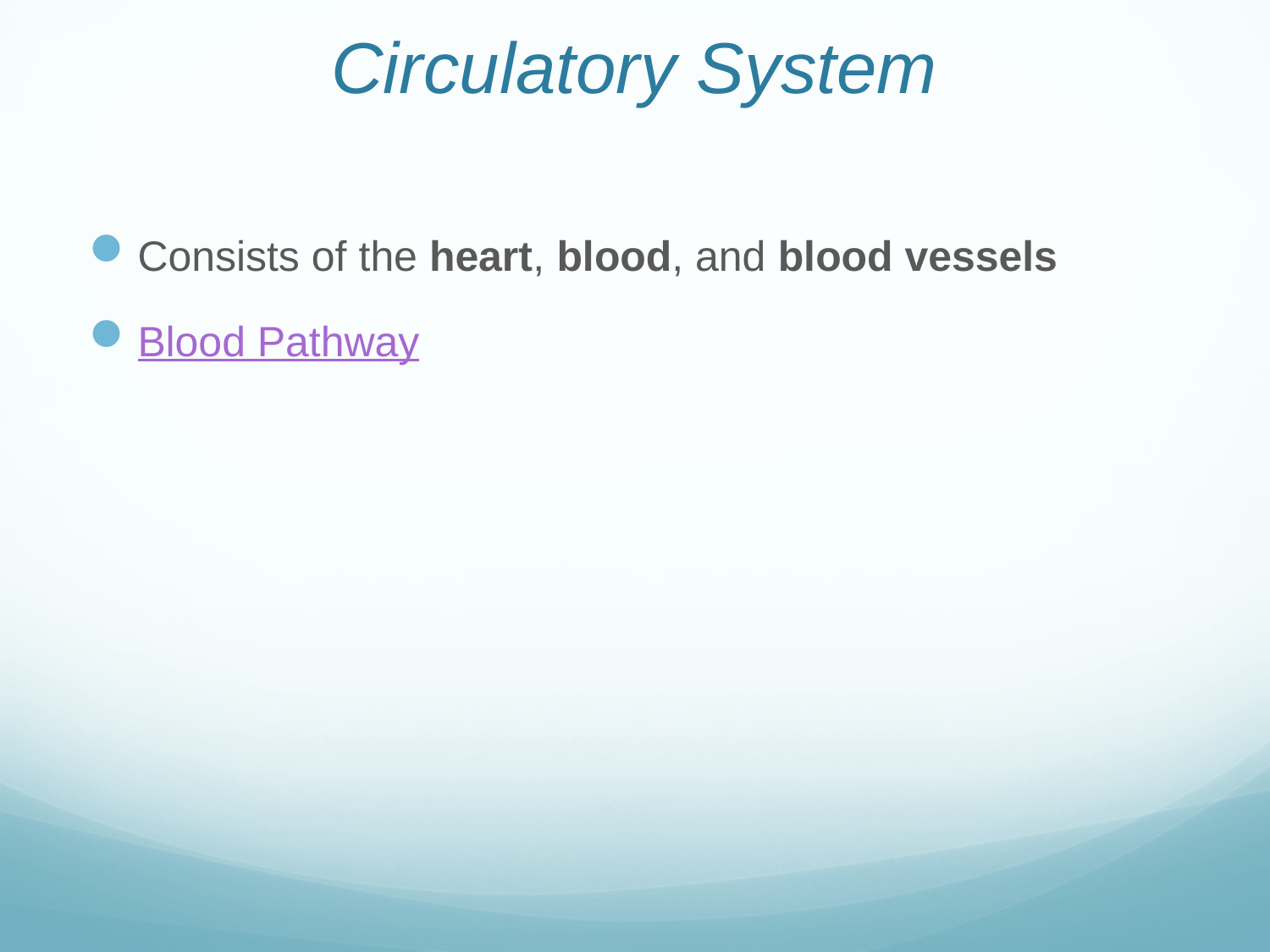

# Circulatory System
Consists of the heart, blood, and blood vessels
Blood Pathway